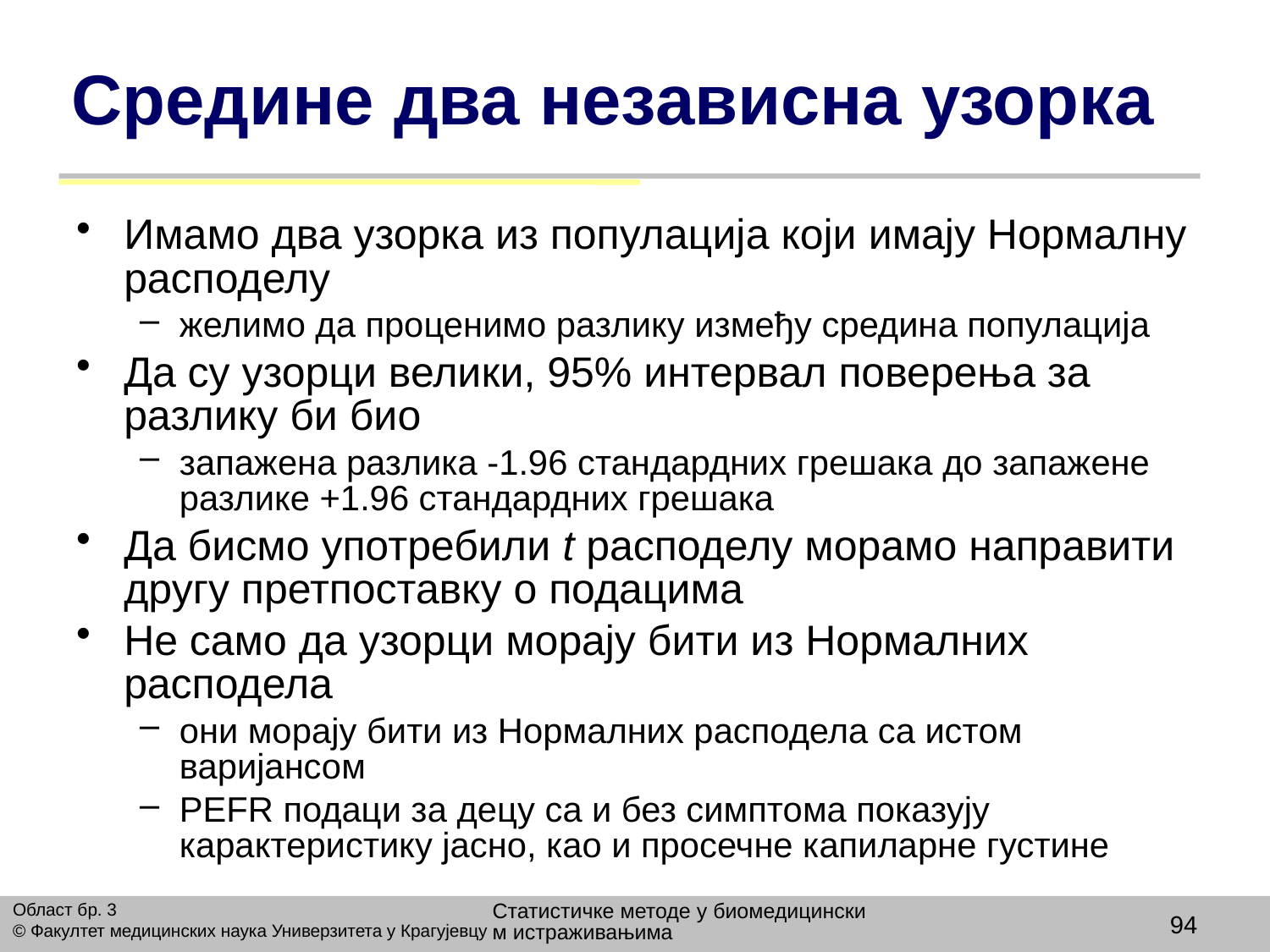

# Средине два независна узорка
Имамо два узорка из популација који имају Нормалну расподелу
желимо да проценимо разлику између средина популација
Да су узорци велики, 95% интервал поверења за разлику би био
запажена разлика -1.96 стандардних грешака до запажене разлике +1.96 стандардних грешака
Да бисмо употребили t расподелу морамо направити другу претпоставку о подацима
Не само да узорци морају бити из Нормалних расподела
они морају бити из Нормалних расподела са истом варијансом
PEFR подаци за децу са и без симптома показују карактеристику јасно, као и просечне капиларне густине
Статистичке методе у биомедицинским истраживањима
Област бр. 3
© Факултет медицинских наука Универзитета у Крагујевцу
94